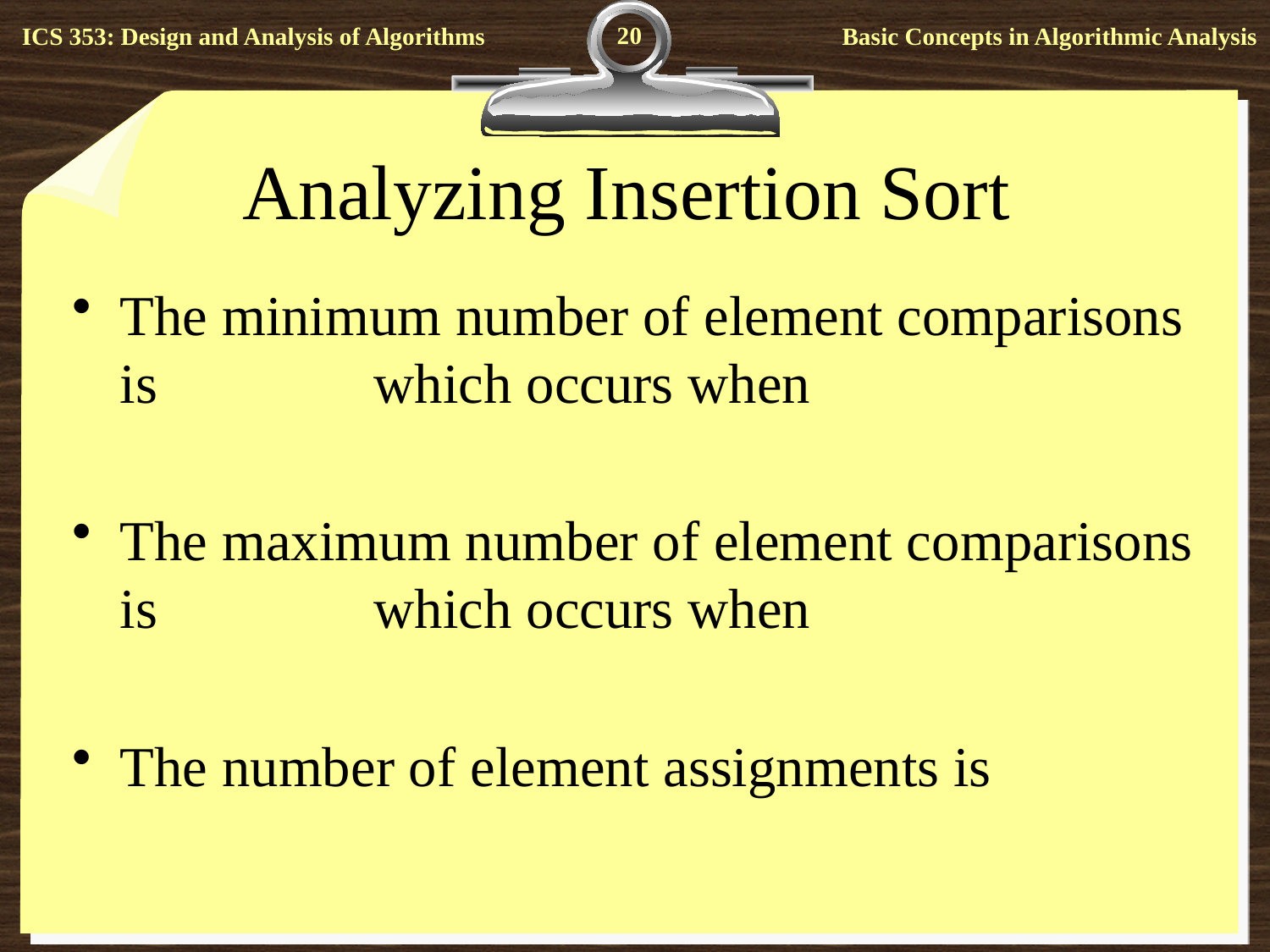

20
# Analyzing Insertion Sort
The minimum number of element comparisons is		which occurs when

The maximum number of element comparisons is		which occurs when

The number of element assignments is